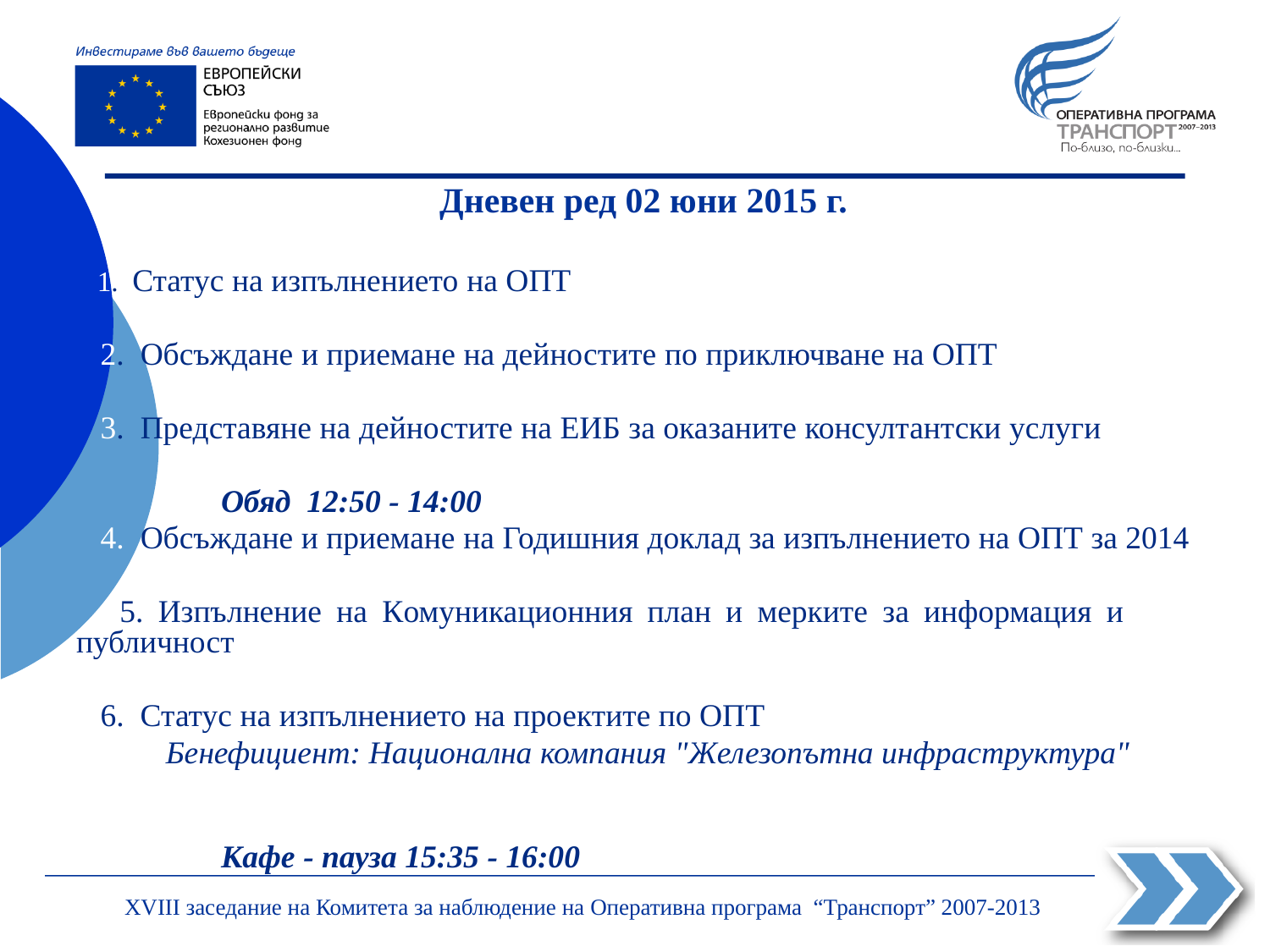

Дневен ред 02 юни 2015 г.

   1.  Статус на изпълнението на ОПТ

   2.  Обсъждане и приемане на дейностите по приключване на ОПТ

   3.  Представяне на дейностите на ЕИБ за оказаните консултантски услуги

                  Обяд  12:50 - 14:00
   4.  Обсъждане и приемане на Годишния доклад за изпълнението на ОПТ за 2014

   5. Изпълнение на Комуникационния план и мерките за информация и       публичност

   6.  Статус на изпълнението на проектите по ОПТ
           Бенефициент: Национална компания "Железопътна инфраструктура"

                  Кафе - пауза 15:35 - 16:00
ХVIII заседание на Комитета за наблюдение на Оперативна програма  “Транспорт” 2007-2013